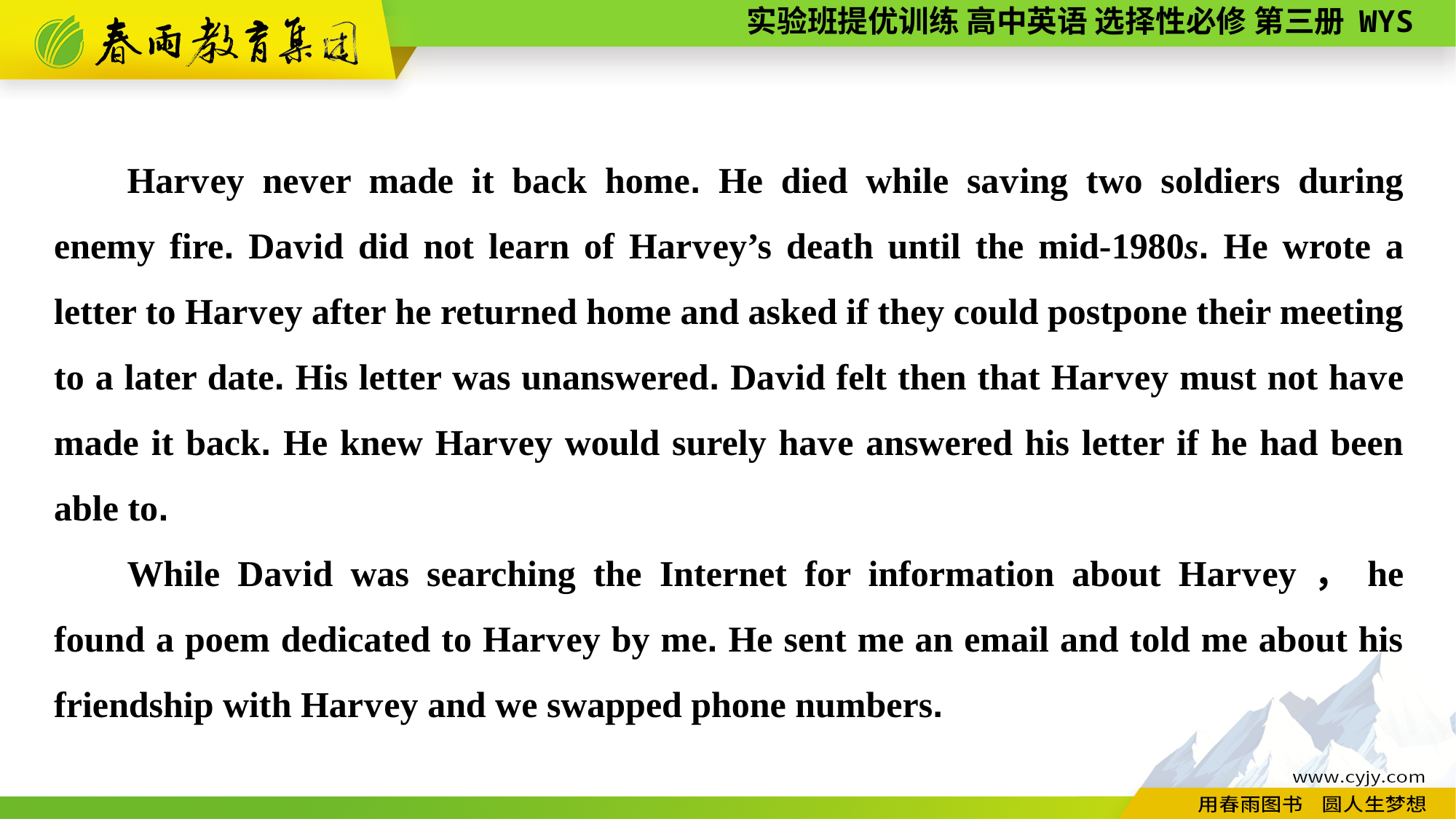

Harvey never made it back home. He died while saving two soldiers during enemy fire. David did not learn of Harvey’s death until the mid-1980s. He wrote a letter to Harvey after he returned home and asked if they could postpone their meeting to a later date. His letter was unanswered. David felt then that Harvey must not have made it back. He knew Harvey would surely have answered his letter if he had been able to.
While David was searching the Internet for information about Harvey，he found a poem dedicated to Harvey by me. He sent me an email and told me about his friendship with Harvey and we swapped phone numbers.